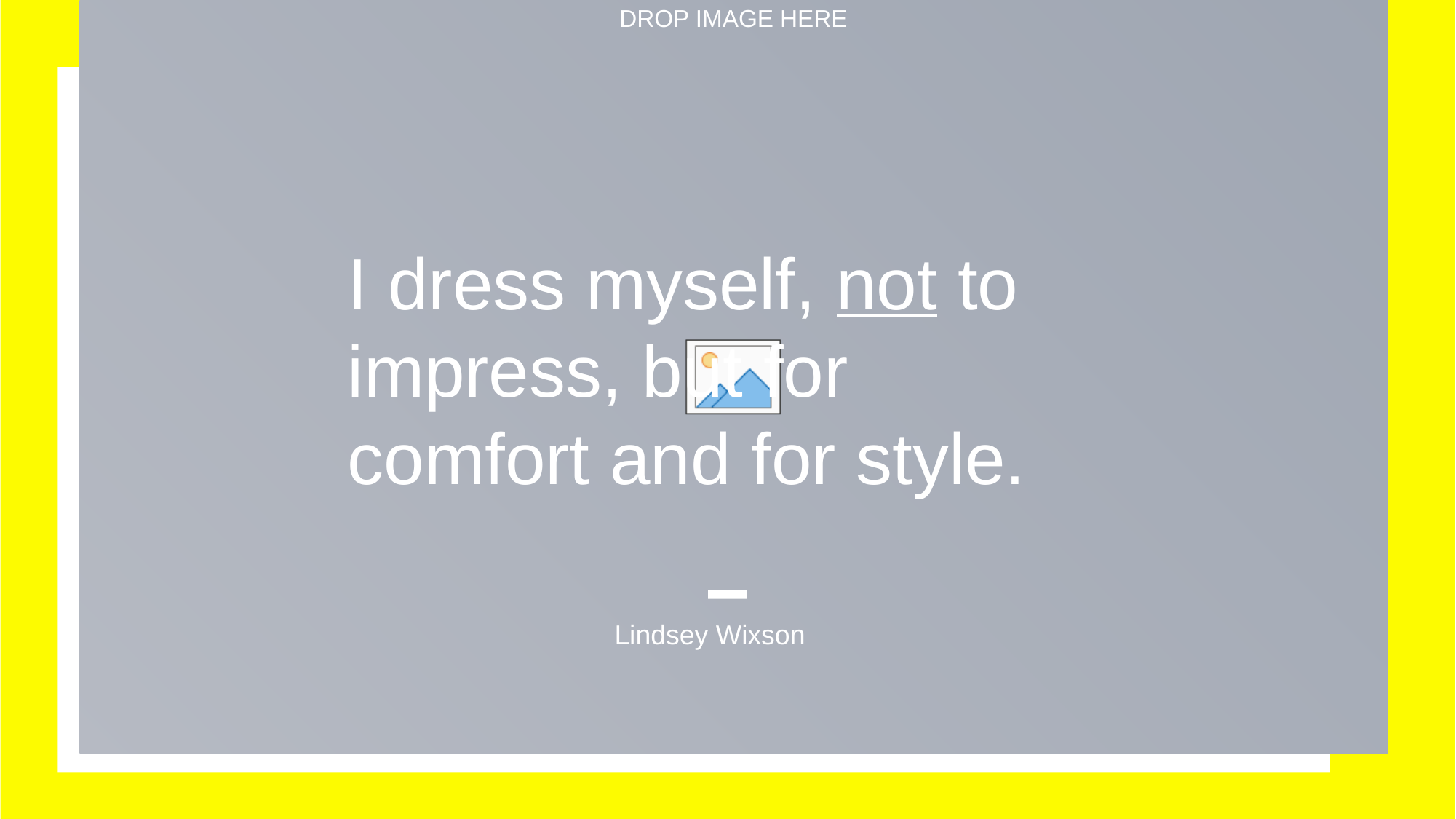

I dress myself, not to impress, but for comfort and for style.

Lindsey Wixson